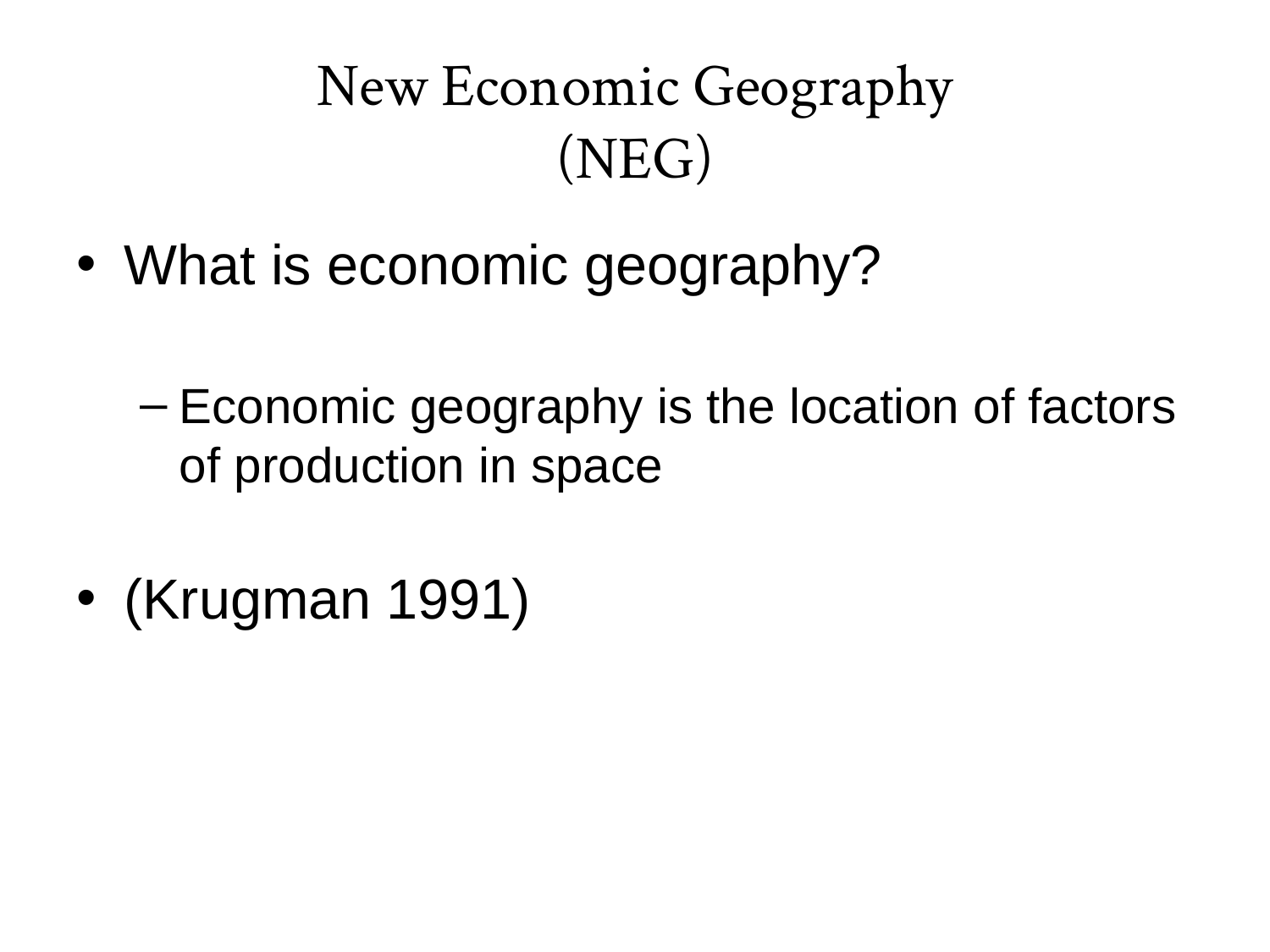

# New Economic Geography (NEG)
What is economic geography?
Economic geography is the location of factors of production in space
(Krugman 1991)